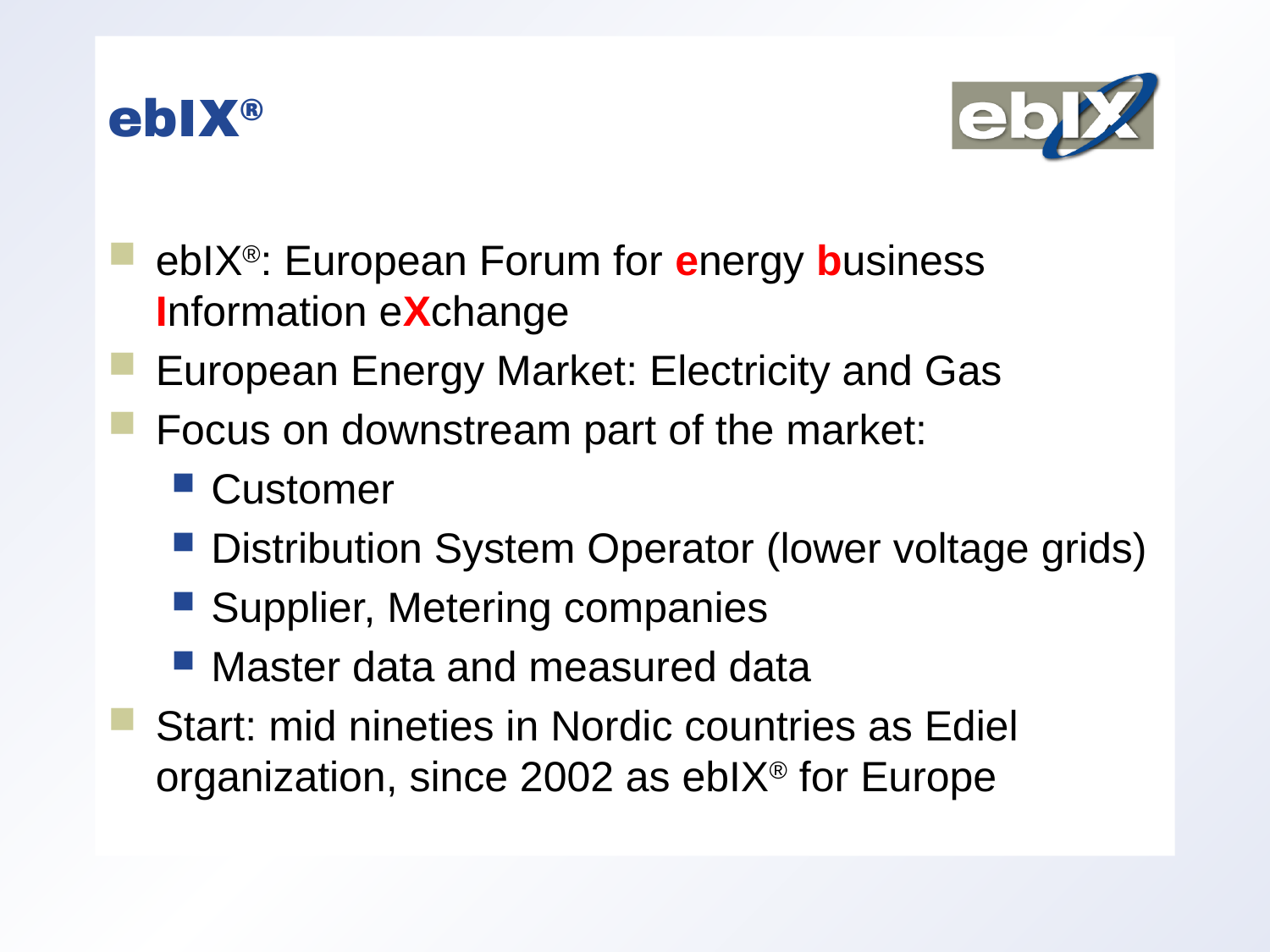

# ebIX®
ebIX®: European Forum for energy business Information eXchange
European Energy Market: Electricity and Gas
Focus on downstream part of the market:
Customer
Distribution System Operator (lower voltage grids)
Supplier, Metering companies
Master data and measured data
Start: mid nineties in Nordic countries as Ediel organization, since 2002 as ebIX® for Europe